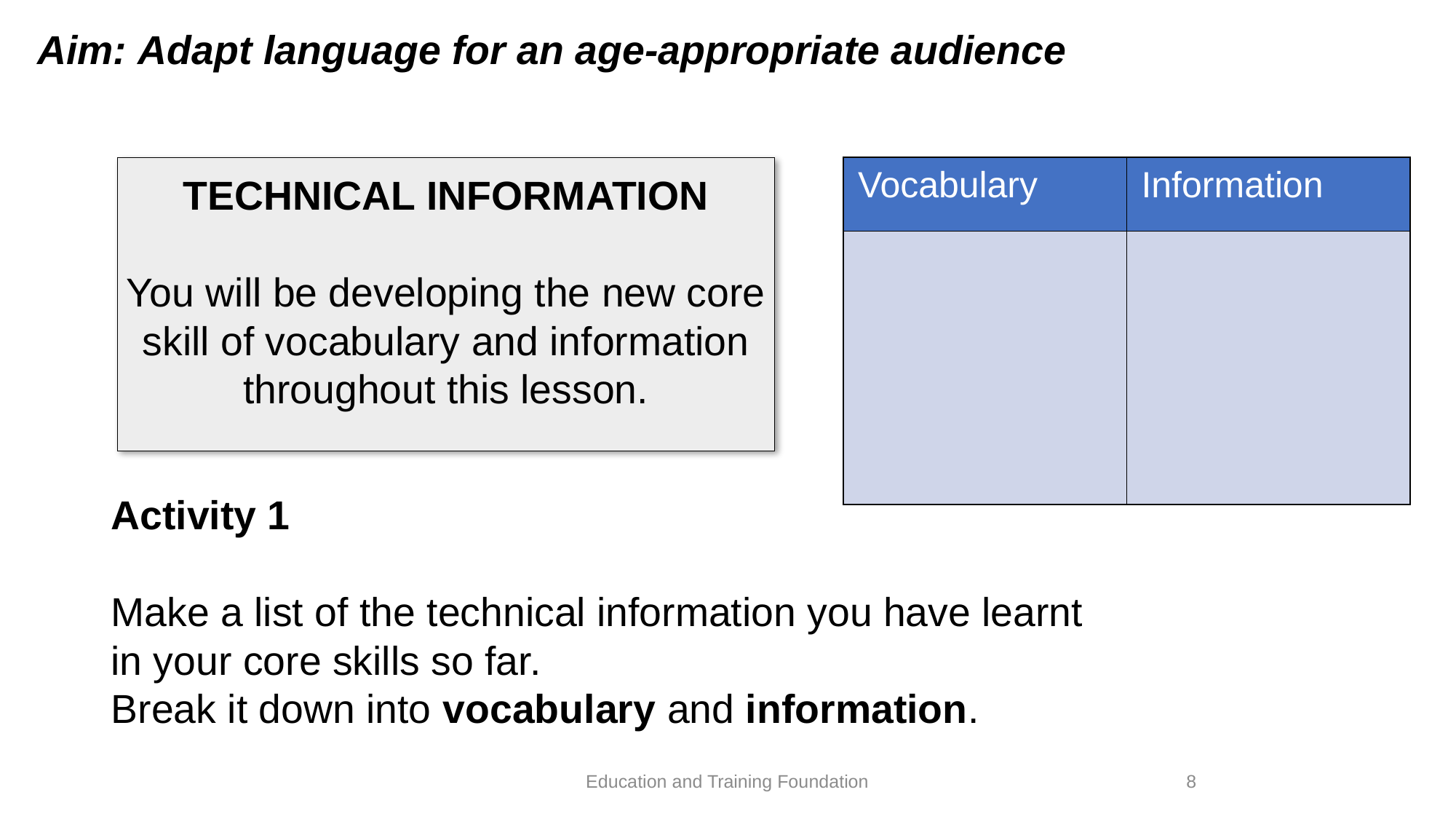

Aim: Adapt language for an age-appropriate audience
| Vocabulary | Information |
| --- | --- |
|  |  |
TECHNICAL INFORMATION

You will be developing the new core skill of vocabulary and information throughout this lesson.

Activity 1

Make a list of the technical information you have learnt in your core skills so far.
Break it down into vocabulary and information.
Education and Training Foundation
8